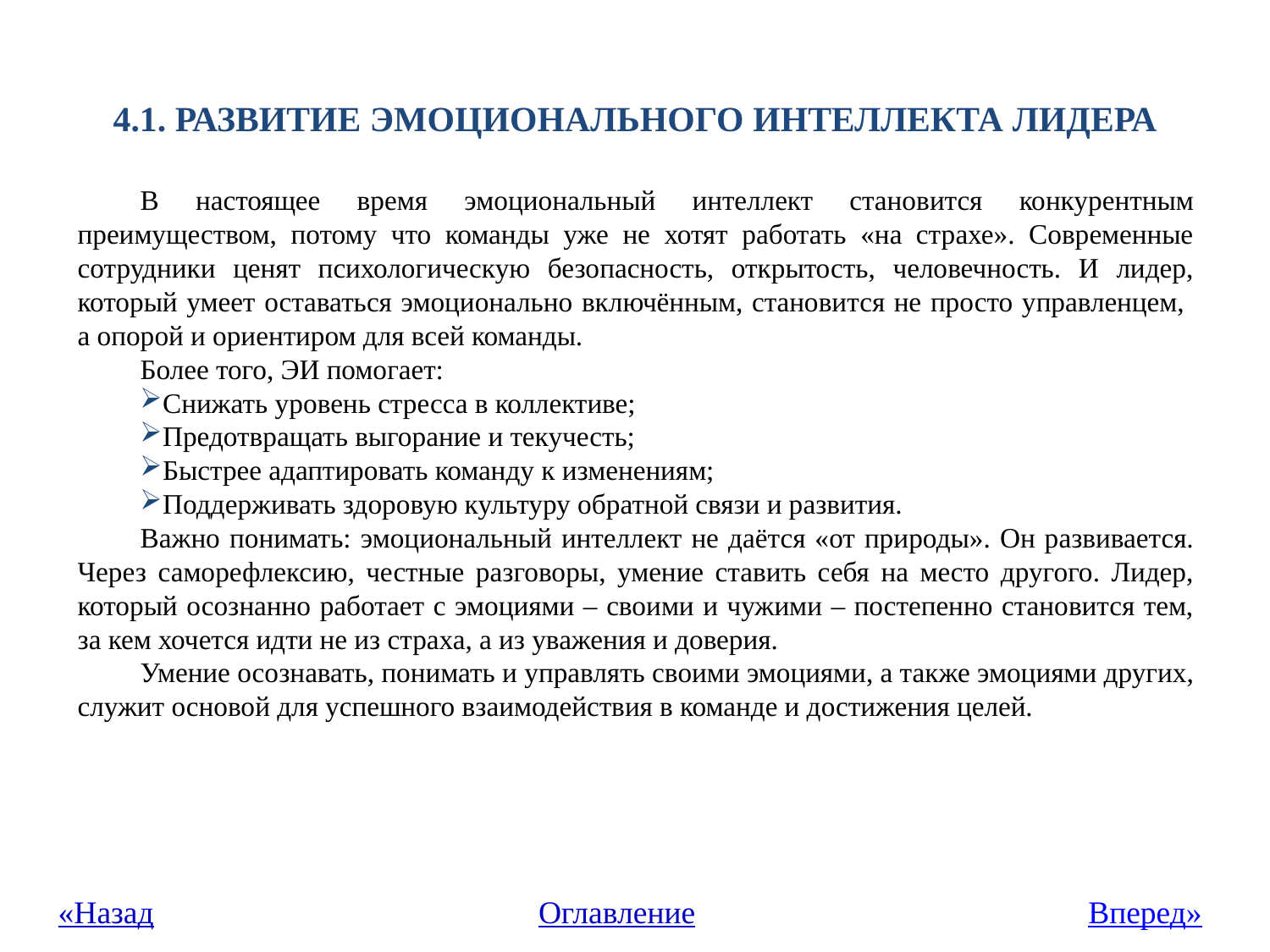

# 4.1. РАЗВИТИЕ ЭМОЦИОНАЛЬНОГО ИНТЕЛЛЕКТА ЛИДЕРА
В настоящее время эмоциональный интеллект становится конкурентным преимуществом, потому что команды уже не хотят работать «на страхе». Современные сотрудники ценят психологическую безопасность, открытость, человечность. И лидер, который умеет оставаться эмоционально включённым, становится не просто управленцем,
а опорой и ориентиром для всей команды.
Более того, ЭИ помогает:
Снижать уровень стресса в коллективе;
Предотвращать выгорание и текучесть;
Быстрее адаптировать команду к изменениям;
Поддерживать здоровую культуру обратной связи и развития.
Важно понимать: эмоциональный интеллект не даётся «от природы». Он развивается. Через саморефлексию, честные разговоры, умение ставить себя на место другого. Лидер, который осознанно работает с эмоциями – своими и чужими – постепенно становится тем, за кем хочется идти не из страха, а из уважения и доверия.
Умение осознавать, понимать и управлять своими эмоциями, а также эмоциями других, служит основой для успешного взаимодействия в команде и достижения целей.

«Назад
Оглавление
Вперед»